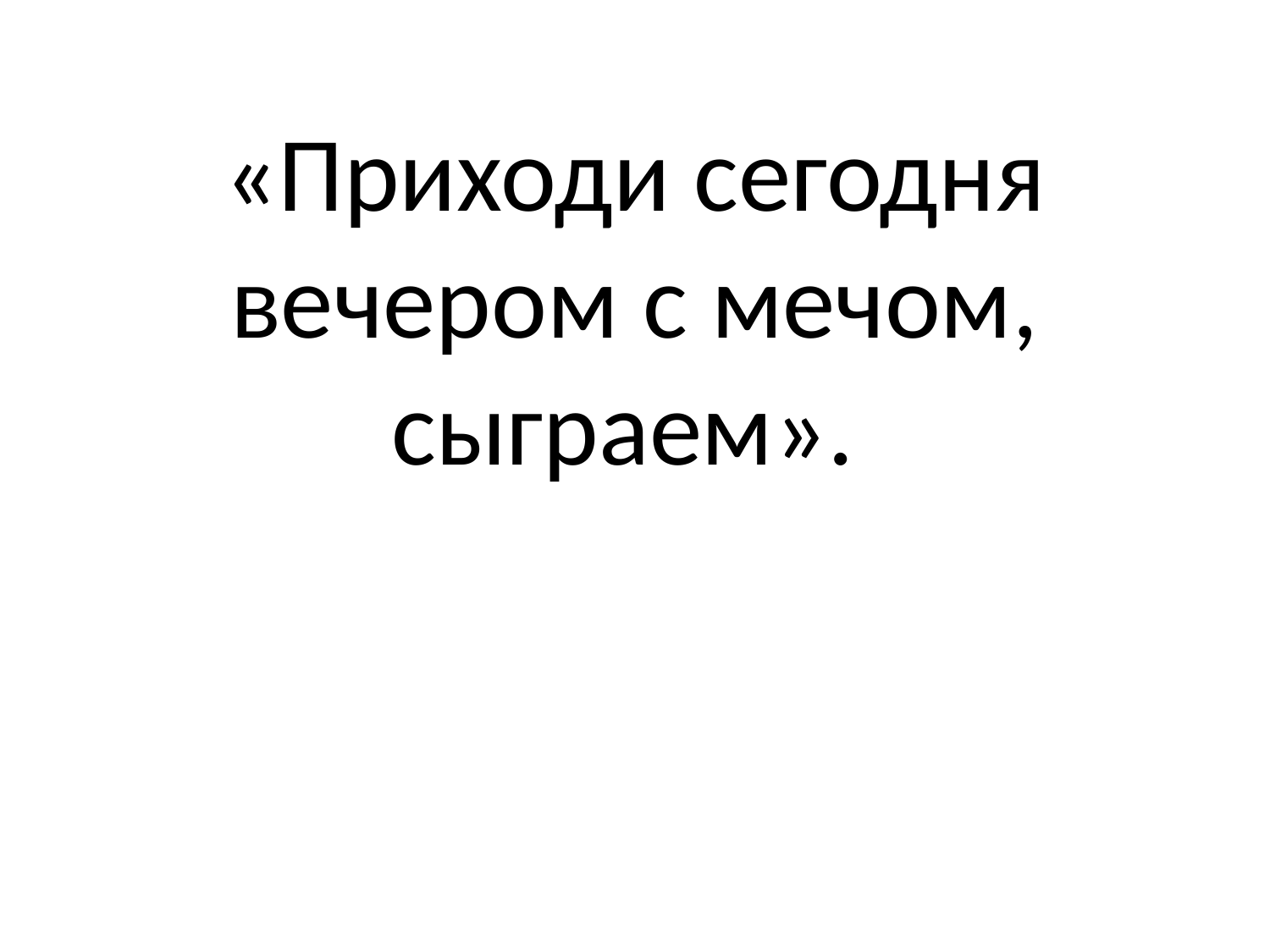

# «Приходи сегодня вечером с мечом, сыграем».